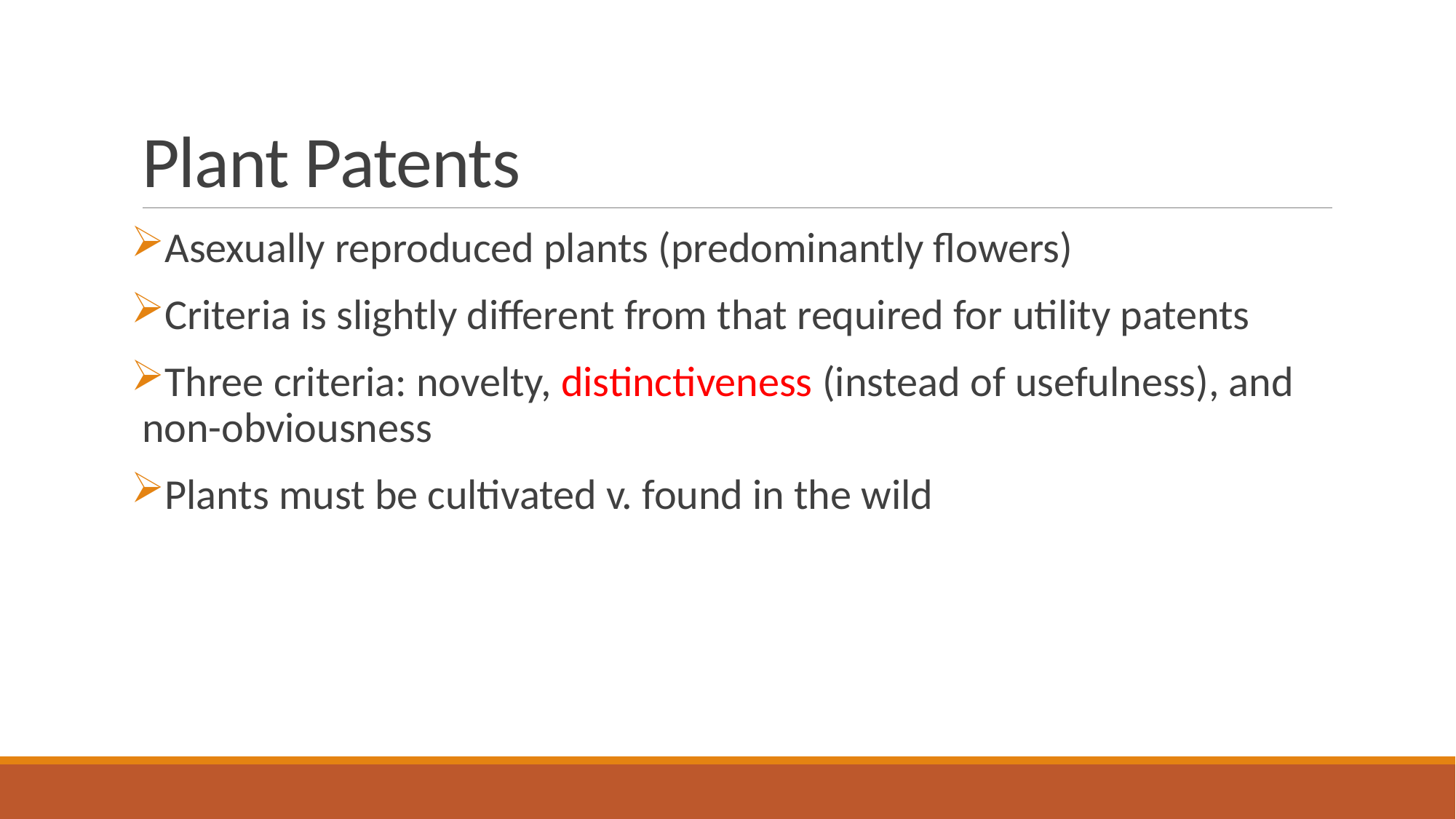

# Plant Patents
Asexually reproduced plants (predominantly flowers)
Criteria is slightly different from that required for utility patents
Three criteria: novelty, distinctiveness (instead of usefulness), and non-obviousness
Plants must be cultivated v. found in the wild